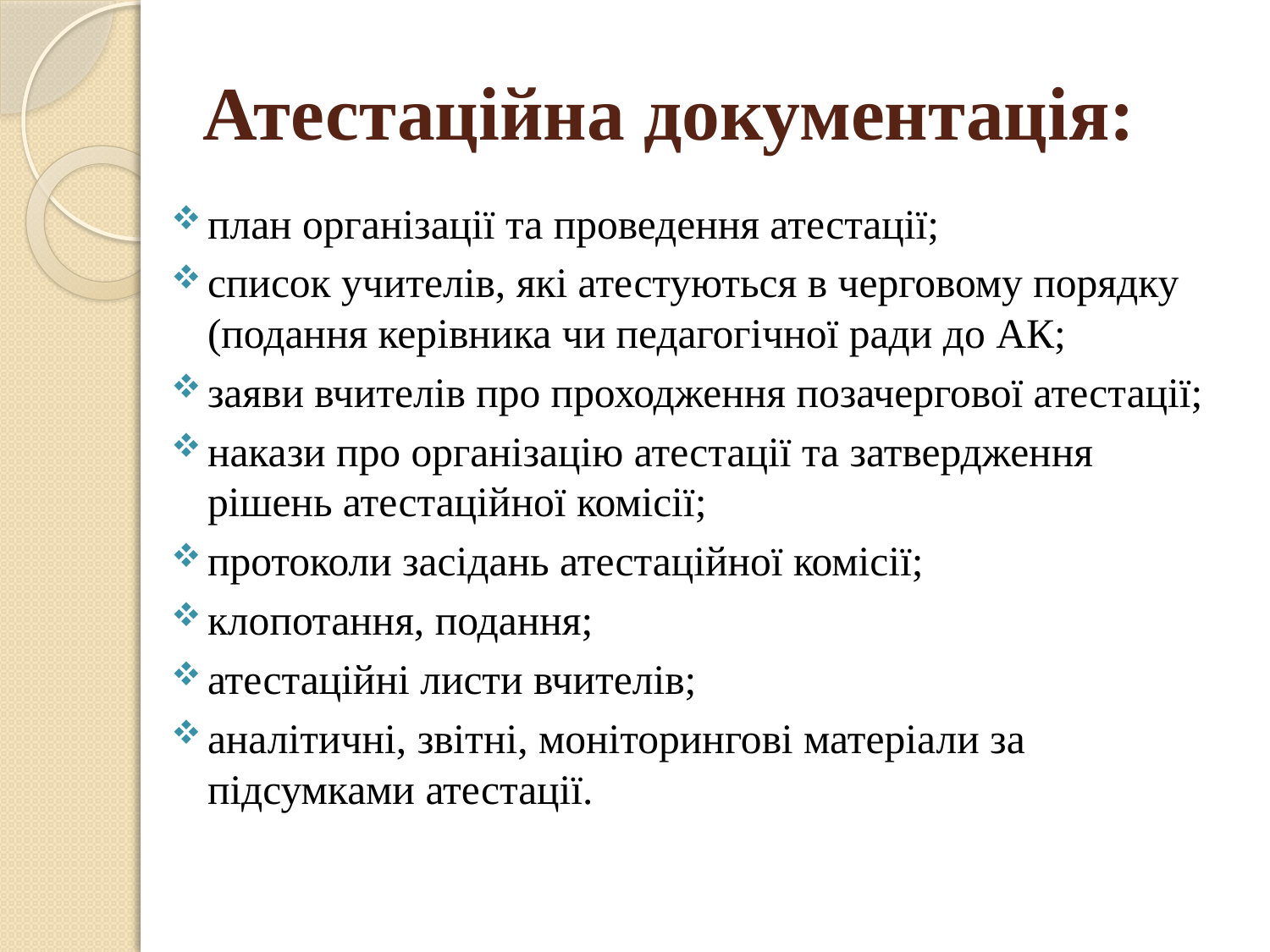

# Атестаційна документація:
план організації та проведення атестації;
список учителів, які атестуються в черговому порядку (подання керівника чи педагогічної ради до АК;
заяви вчителів про проходження позачергової атестації;
накази про організацію атестації та затвердження рішень атестаційної комісії;
протоколи засідань атестаційної комісії;
клопотання, подання;
атестаційні листи вчителів;
аналітичні, звітні, моніторингові матеріали за підсумками атестації.